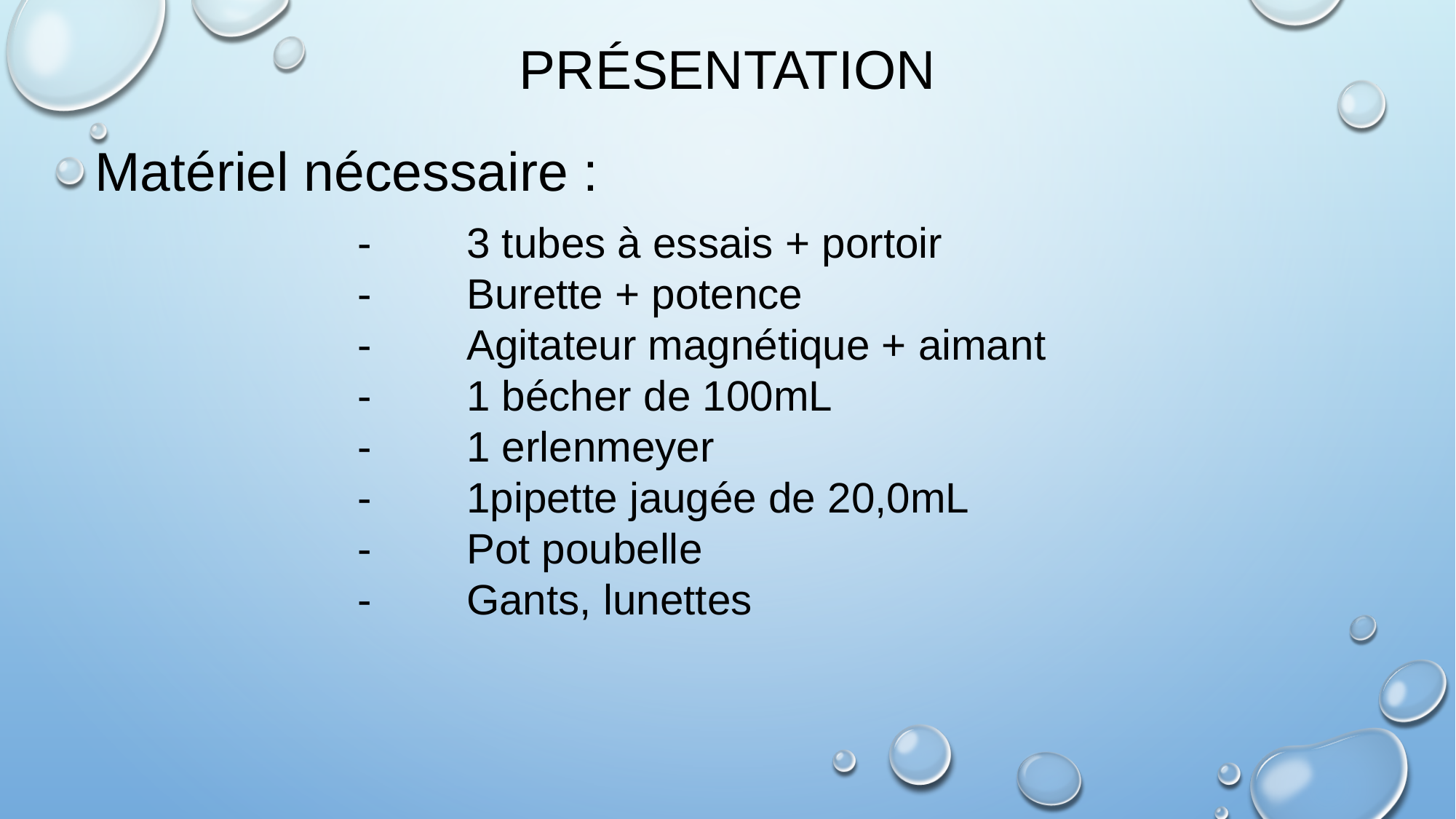

# présentation
Matériel nécessaire :
-	3 tubes à essais + portoir
-	Burette + potence
-	Agitateur magnétique + aimant
-	1 bécher de 100mL
-	1 erlenmeyer
-	1pipette jaugée de 20,0mL
-	Pot poubelle
-	Gants, lunettes